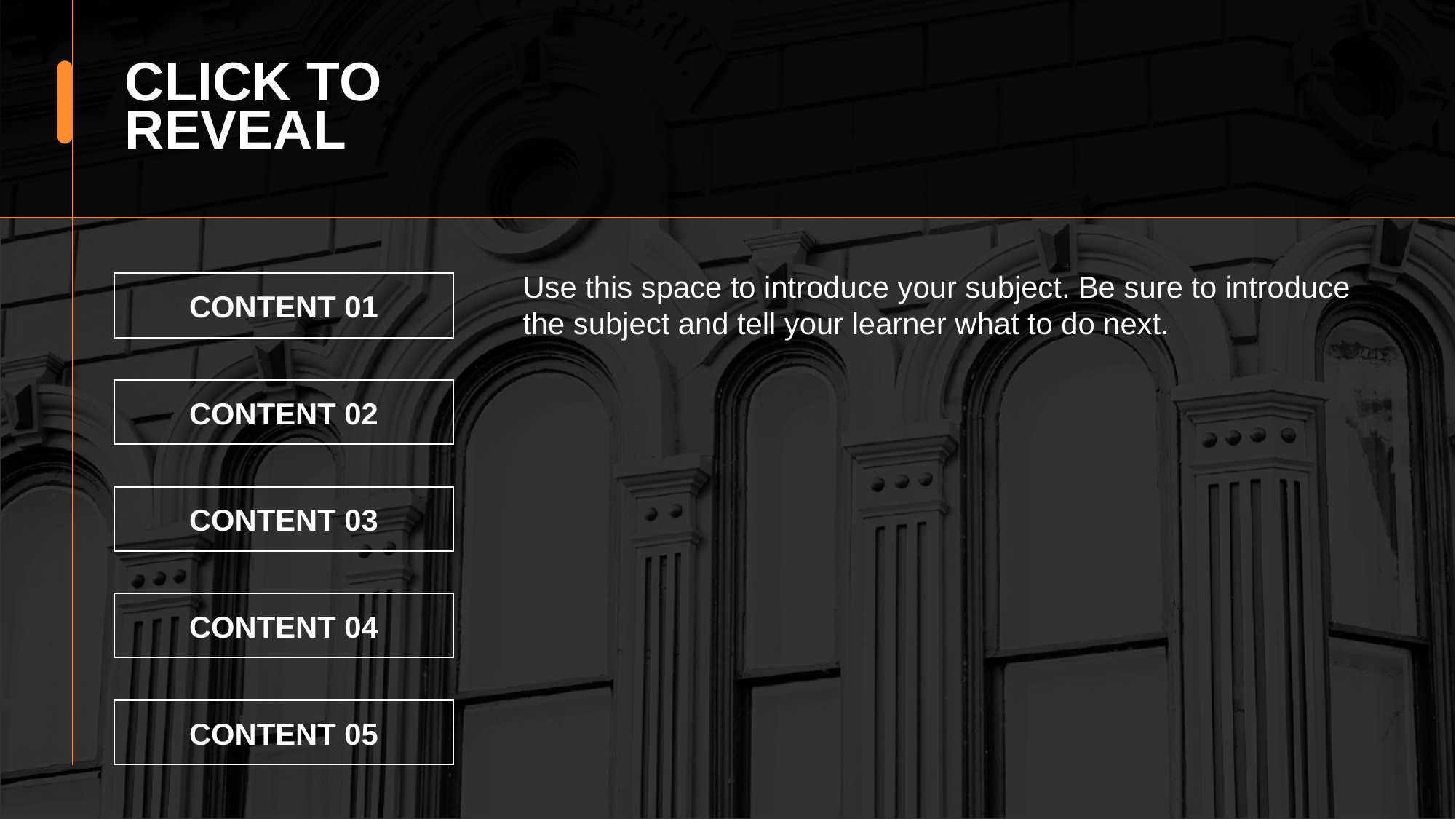

CLICK TO
REVEAL

Use this space to introduce your subject. Be sure to introduce the subject and tell your learner what to do next.
CONTENT 01
CONTENT 02
CONTENT 03
CONTENT 04
CONTENT 05